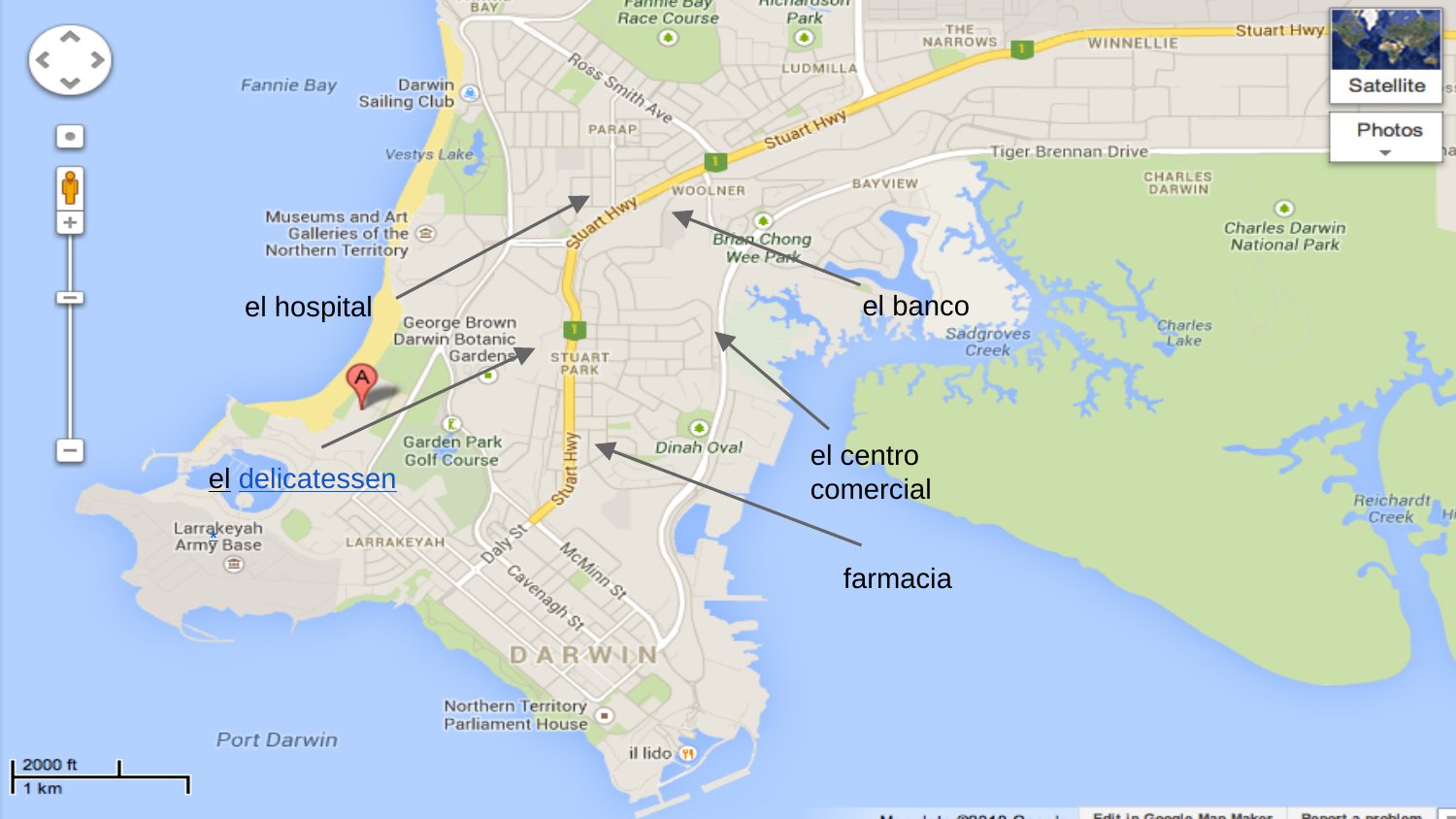

el hospital
el banco
el centro comercial
el delicatessen
∗

farmacia